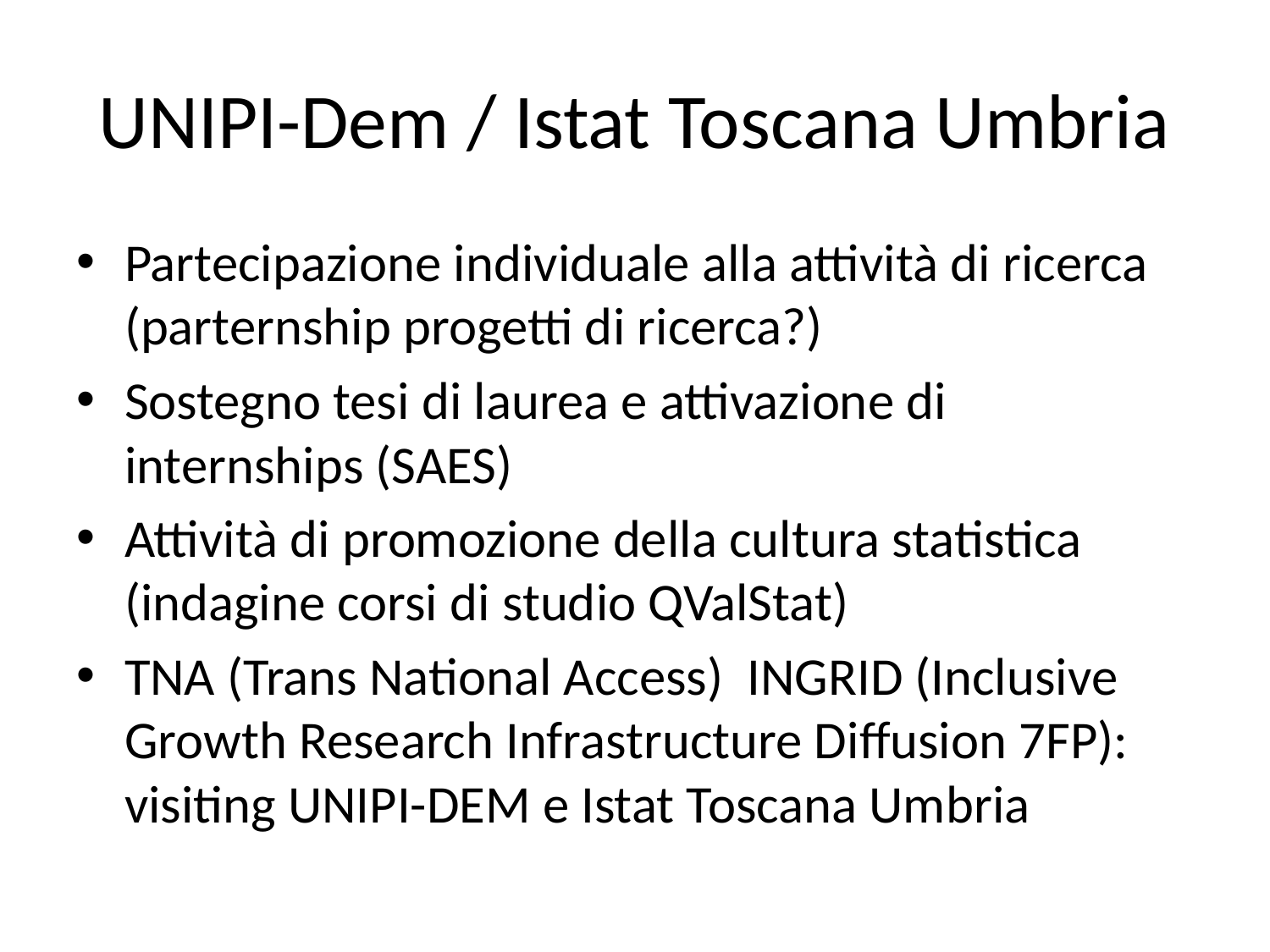

# UNIPI-Dem / Istat Toscana Umbria
Partecipazione individuale alla attività di ricerca (parternship progetti di ricerca?)
Sostegno tesi di laurea e attivazione di internships (SAES)
Attività di promozione della cultura statistica (indagine corsi di studio QValStat)
TNA (Trans National Access)  INGRID (Inclusive Growth Research Infrastructure Diffusion 7FP): visiting UNIPI-DEM e Istat Toscana Umbria